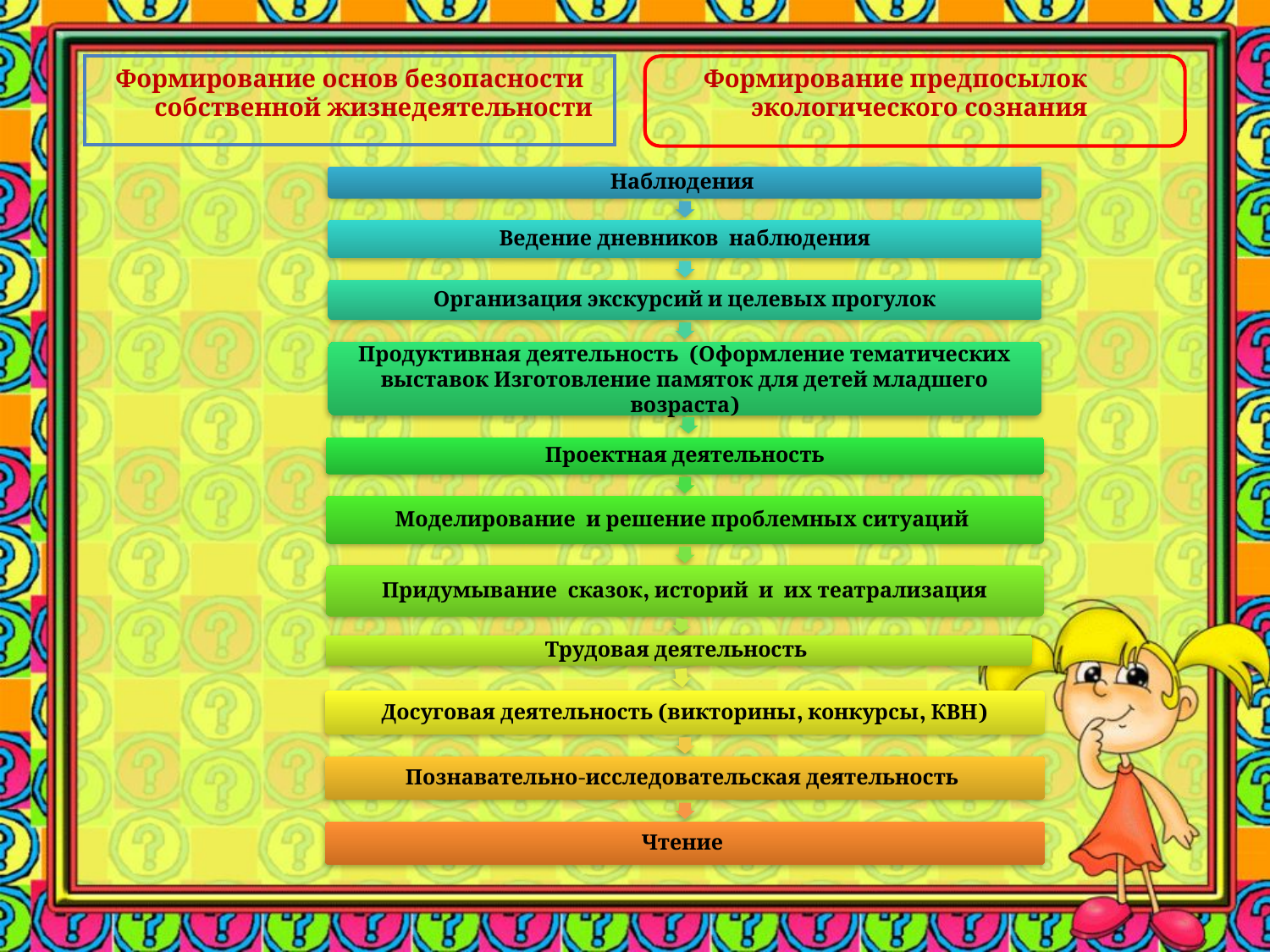

#
Формирование основ безопасности собственной жизнедеятельности
Формирование предпосылок экологического сознания

Наблюдения

Ведение дневников  наблюдения

Организация экскурсий и целевых прогулок

Продуктивная деятельность  (Оформление тематических выставок Изготовление памяток для детей младшего возраста)

Проектная деятельность

Моделирование  и решение проблемных ситуаций

Придумывание  сказок, историй  и  их театрализация

Трудовая деятельность

Досуговая деятельность (викторины, конкурсы, КВН)

Познавательно-исследовательская деятельность

Чтение